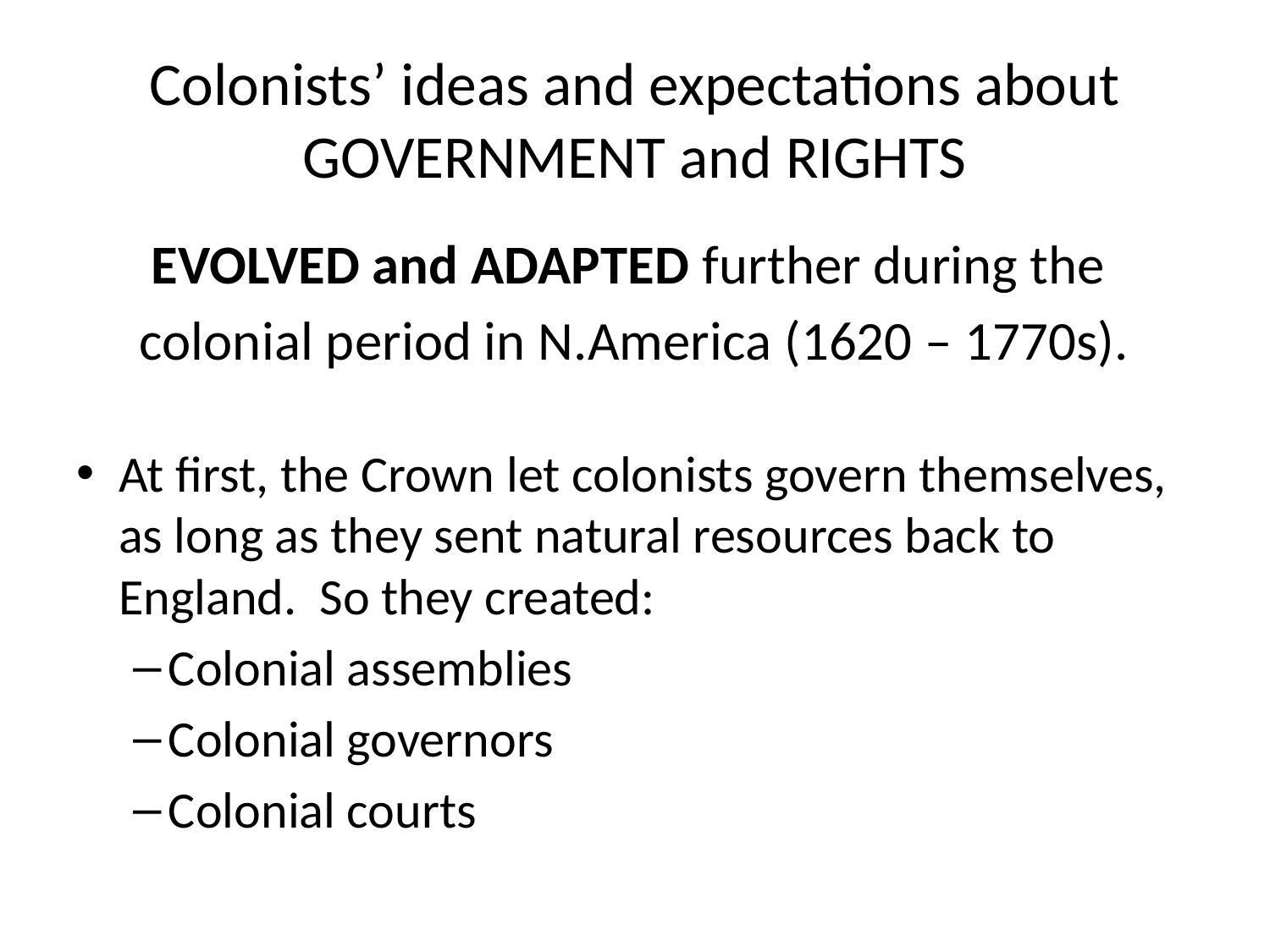

# Colonists’ ideas and expectations about GOVERNMENT and RIGHTS
EVOLVED and ADAPTED further during the
colonial period in N.America (1620 – 1770s).

At first, the Crown let colonists govern themselves, as long as they sent natural resources back to England.  So they created:
Colonial assemblies
Colonial governors
Colonial courts